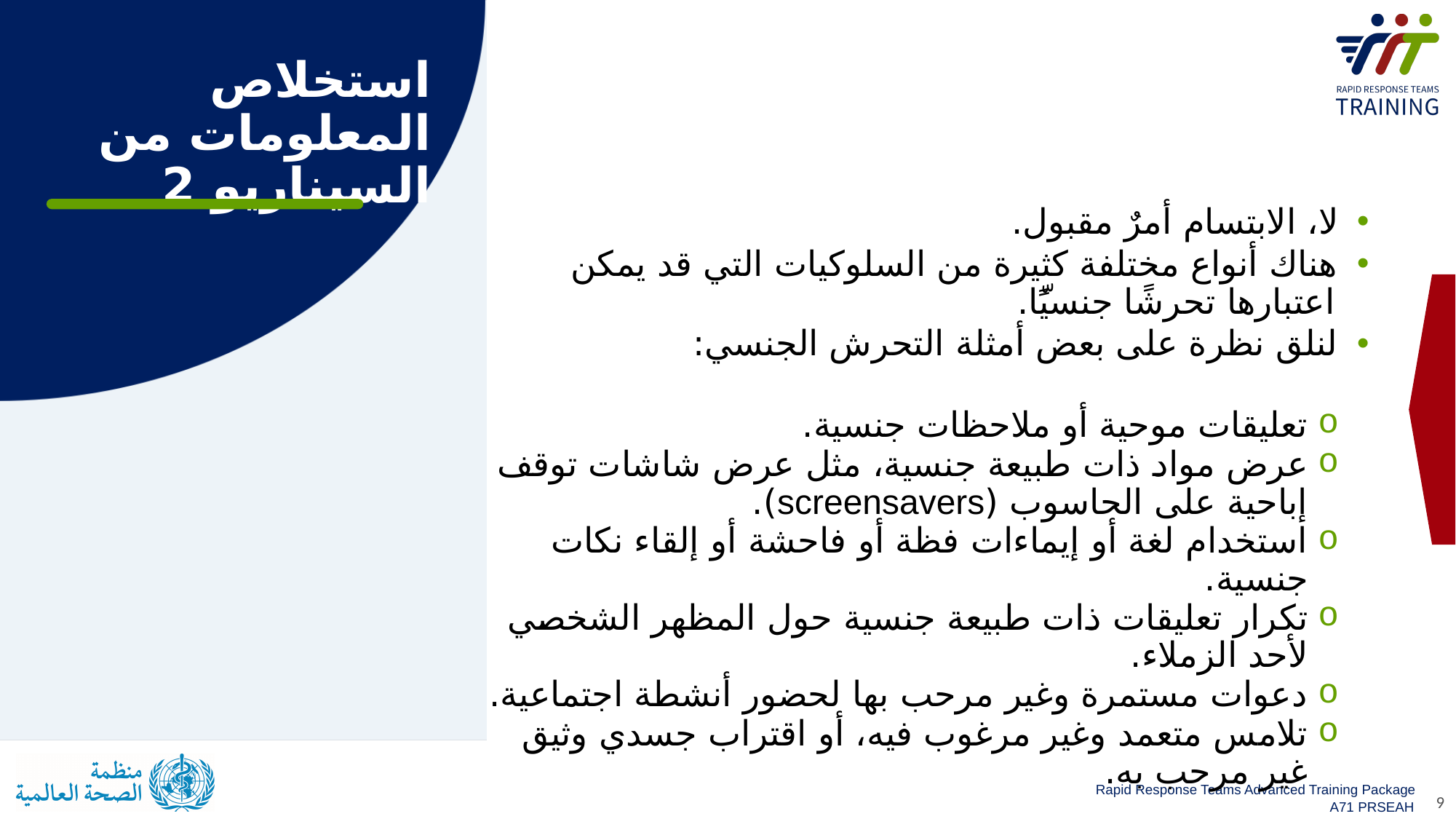

استخلاص المعلومات من السيناريو 2
لا، الابتسام أمرٌ مقبول.
هناك أنواع مختلفة كثيرة من السلوكيات التي قد يمكن اعتبارها تحرشًا جنسيًّا.
لنلق نظرة على بعض أمثلة التحرش الجنسي:

تعليقات موحية أو ملاحظات جنسية.
عرض مواد ذات طبيعة جنسية، مثل عرض شاشات توقف إباحية على الحاسوب (screensavers).
استخدام لغة أو إيماءات فظة أو فاحشة أو إلقاء نكات جنسية.
تكرار تعليقات ذات طبيعة جنسية حول المظهر الشخصي لأحد الزملاء.
دعوات مستمرة وغير مرحب بها لحضور أنشطة اجتماعية.
تلامس متعمد وغير مرغوب فيه، أو اقتراب جسدي وثيق غير مرحب به.